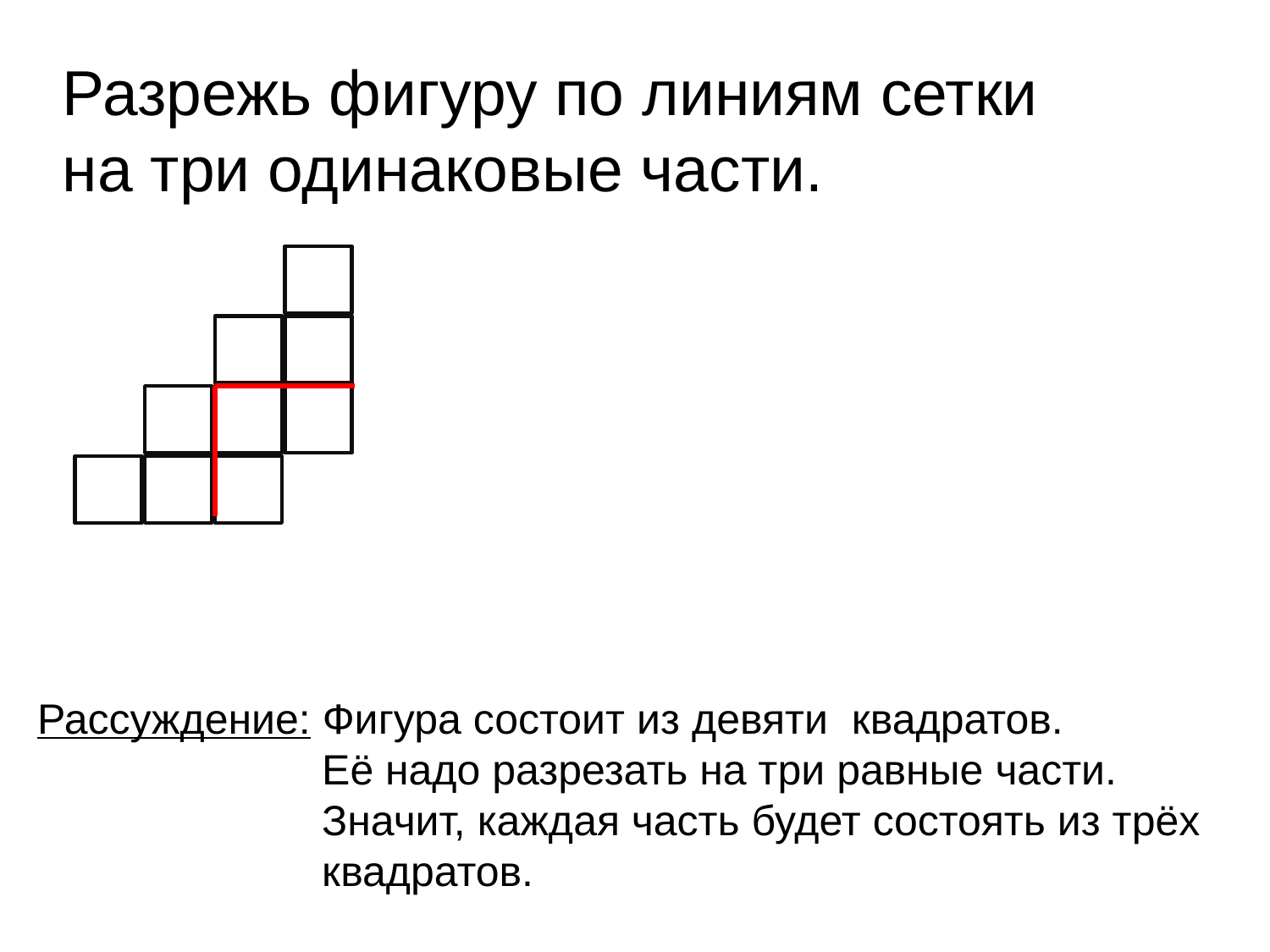

Разрежь фигуру по линиям сетки
на три одинаковые части.

Рассуждение: Фигура состоит из девяти  квадратов.
                        Её надо разрезать на три равные части.
                        Значит, каждая часть будет состоять из трёх
                        квадратов.